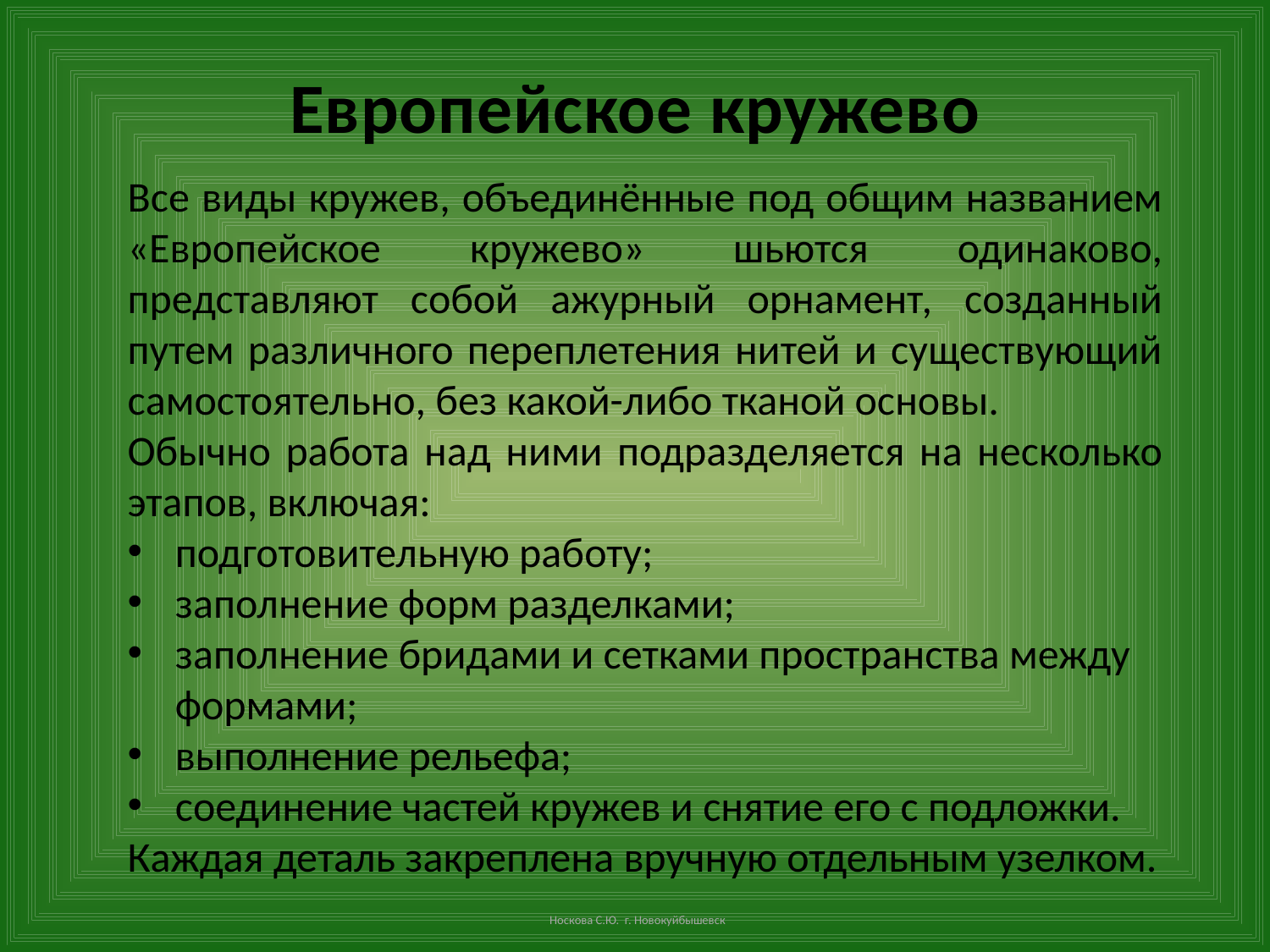

Европейское кружево
Все виды кружев, объединённые под общим названием «Европейское кружево» шьются одинаково, представляют собой ажурный орнамент, созданный путем различного переплетения нитей и существующий самостоятельно, без какой-либо тканой основы.
Обычно работа над ними подразделяется на несколько этапов, включая:
подготовительную работу;
заполнение форм разделками;
заполнение бридами и сетками пространства между формами;
выполнение рельефа;
соединение частей кружев и снятие его с подложки.
Каждая деталь закреплена вручную отдельным узелком.